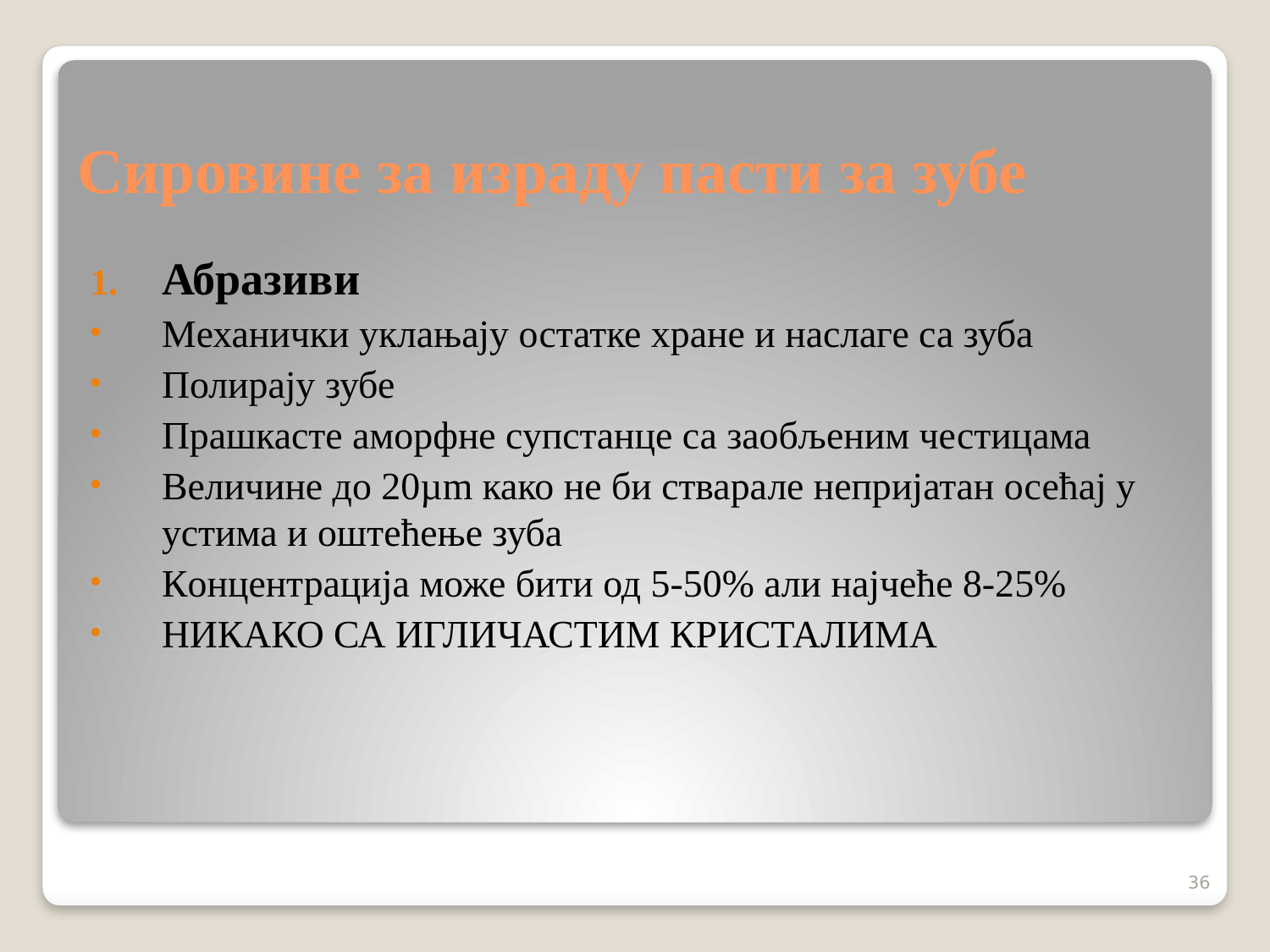

# Сировине за израду пасти за зубе
Абразиви
Механички уклањају остатке хране и наслаге са зуба
Полирају зубе
Прашкасте аморфне супстанце са заобљеним честицама
Величине до 20µm како не би стварале непријатан осећај у устима и оштећење зуба
Концентрација може бити од 5-50% али најчеће 8-25%
НИКАКО СА ИГЛИЧАСТИМ КРИСТАЛИМА

36